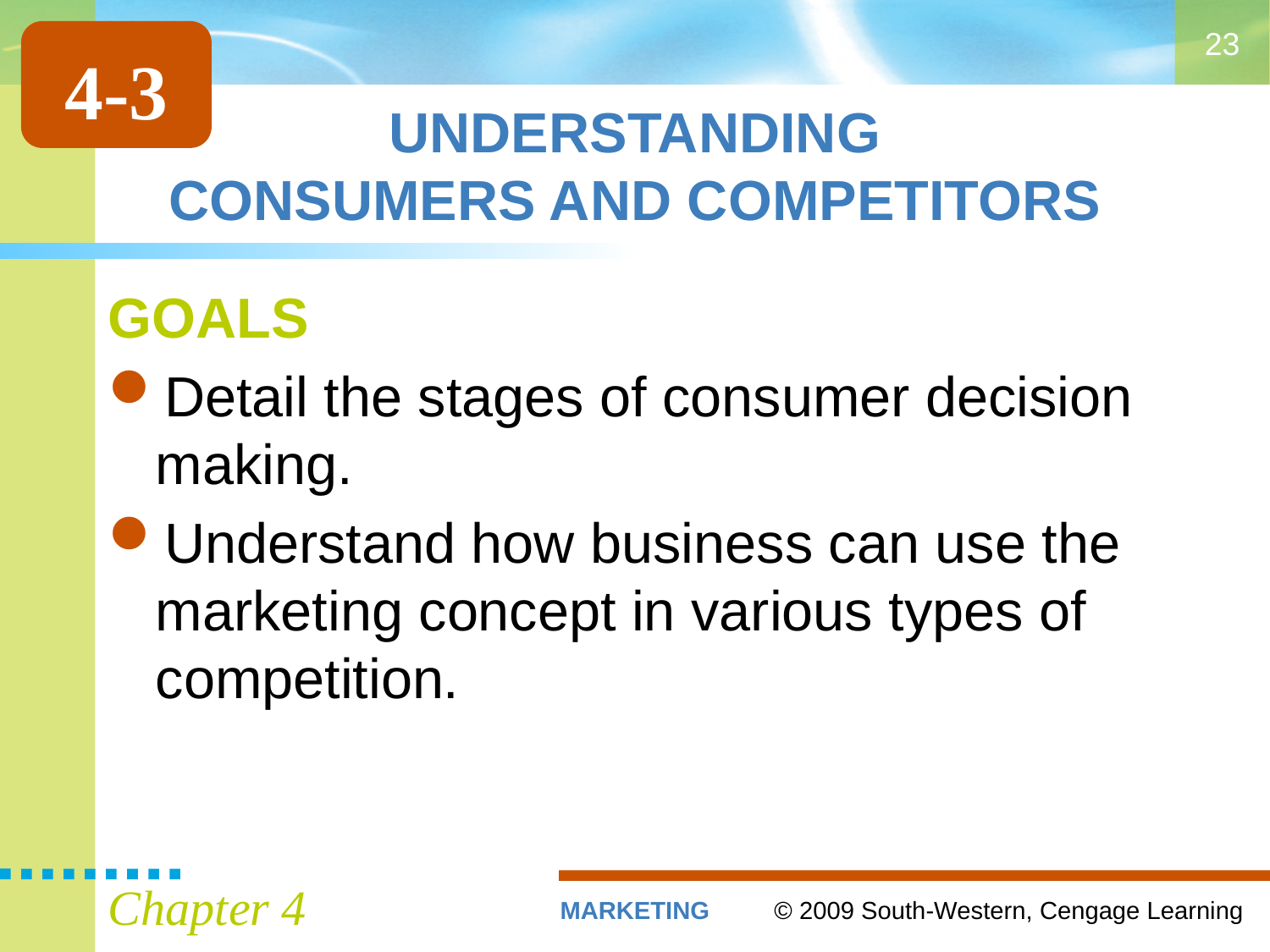

23
4-3
# UNDERSTANDING CONSUMERS AND COMPETITORS
GOALS
Detail the stages of consumer decision making.
Understand how business can use the marketing concept in various types of competition.
Chapter 4